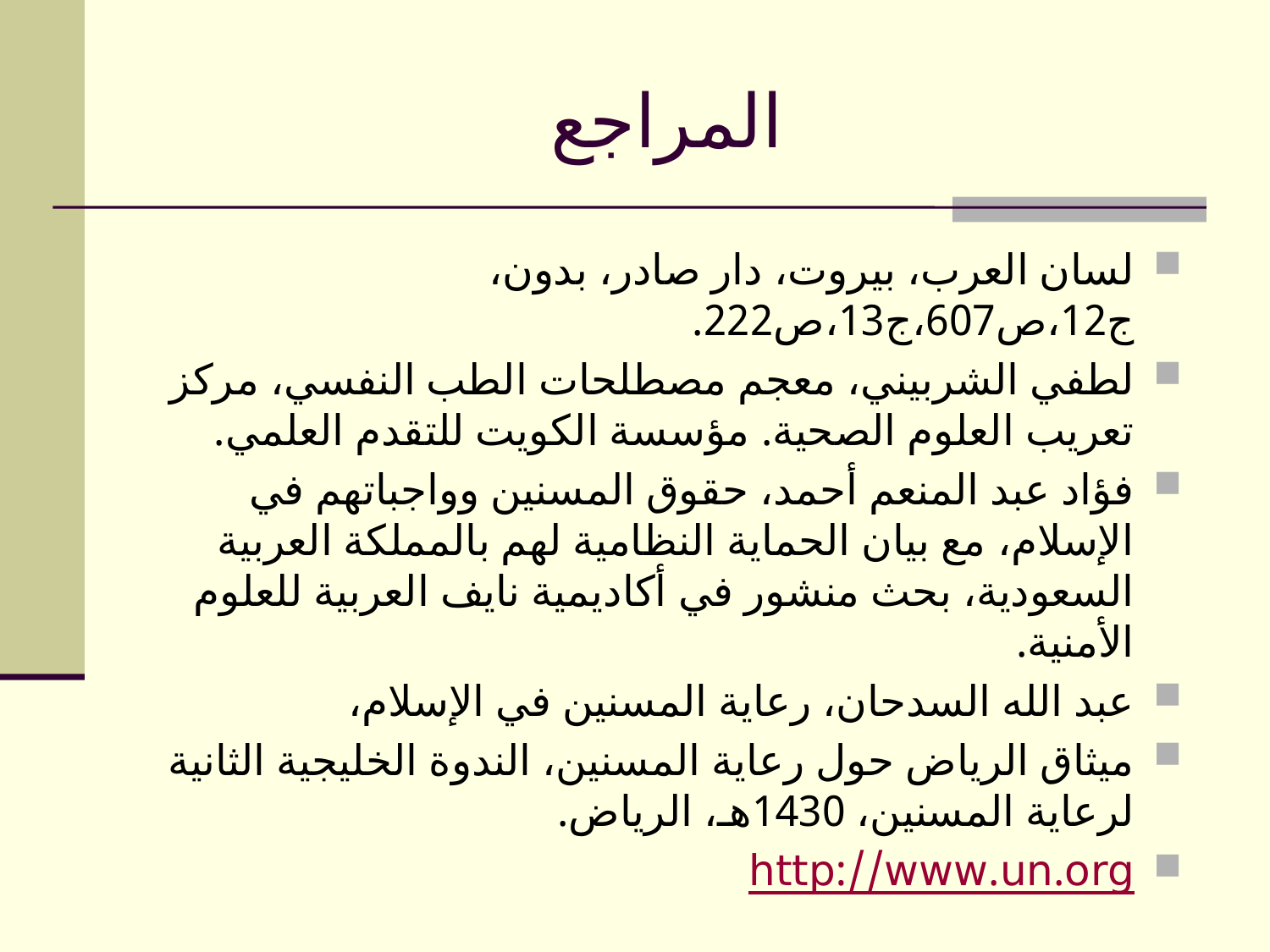

# المراجع
لسان العرب، بيروت، دار صادر، بدون، ج12،ص607،ج13،ص222.
لطفي الشربيني، معجم مصطلحات الطب النفسي، مركز تعريب العلوم الصحية. مؤسسة الكويت للتقدم العلمي.
فؤاد عبد المنعم أحمد، حقوق المسنين وواجباتهم في الإسلام، مع بيان الحماية النظامية لهم بالمملكة العربية السعودية، بحث منشور في أكاديمية نايف العربية للعلوم الأمنية.
عبد الله السدحان، رعاية المسنين في الإسلام،
ميثاق الرياض حول رعاية المسنين، الندوة الخليجية الثانية لرعاية المسنين، 1430هـ، الرياض.
http://www.un.org